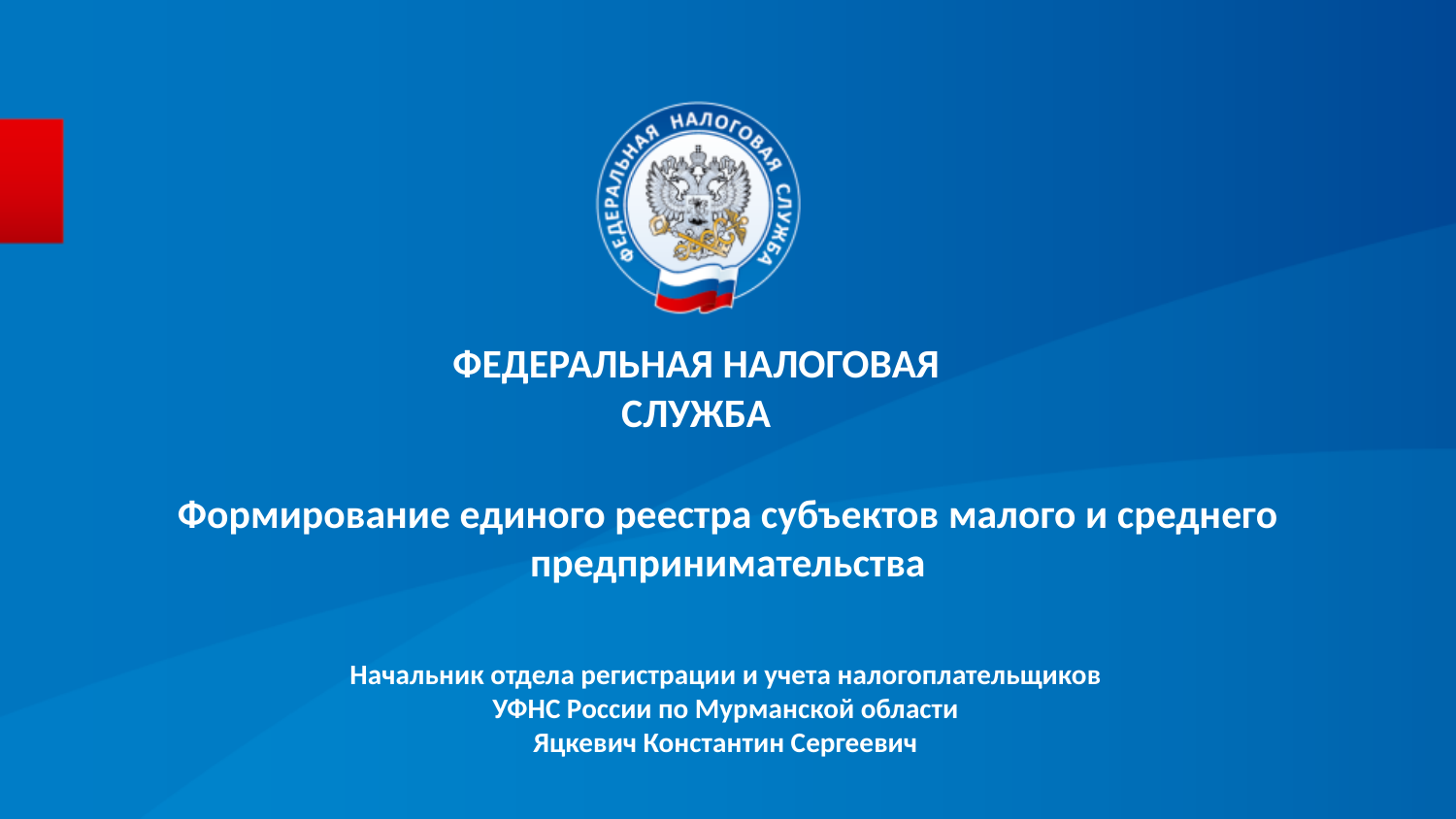

ФЕДЕРАЛЬНАЯ НАЛОГОВАЯ СЛУЖБА
# Формирование единого реестра субъектов малого и среднего предпринимательства
Начальник отдела регистрации и учета налогоплательщиков
УФНС России по Мурманской области
Яцкевич Константин Сергеевич